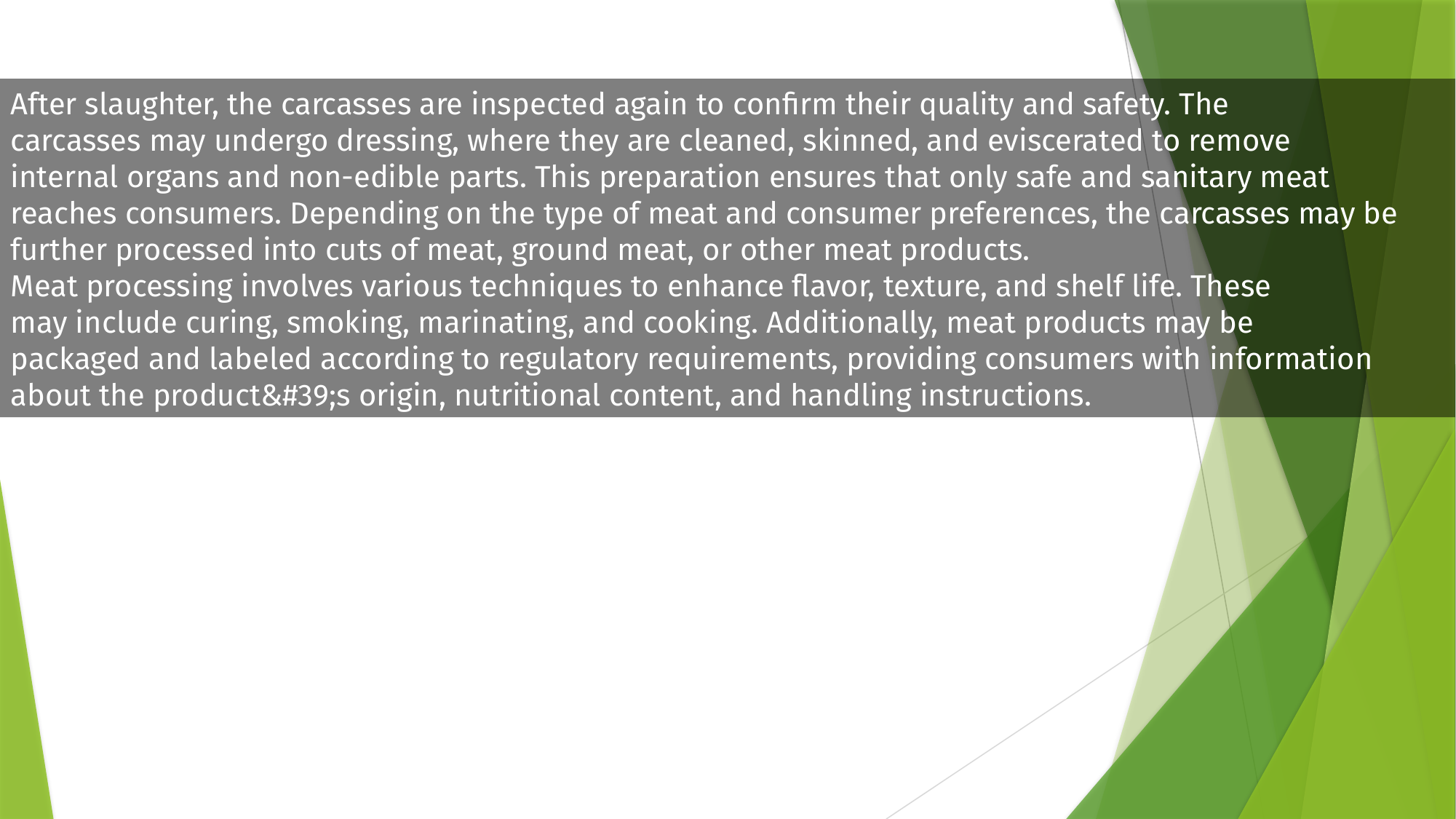

After slaughter, the carcasses are inspected again to confirm their quality and safety. The
carcasses may undergo dressing, where they are cleaned, skinned, and eviscerated to remove
internal organs and non-edible parts. This preparation ensures that only safe and sanitary meat
reaches consumers. Depending on the type of meat and consumer preferences, the carcasses may be
further processed into cuts of meat, ground meat, or other meat products.
Meat processing involves various techniques to enhance flavor, texture, and shelf life. These
may include curing, smoking, marinating, and cooking. Additionally, meat products may be
packaged and labeled according to regulatory requirements, providing consumers with information
about the product&#39;s origin, nutritional content, and handling instructions.